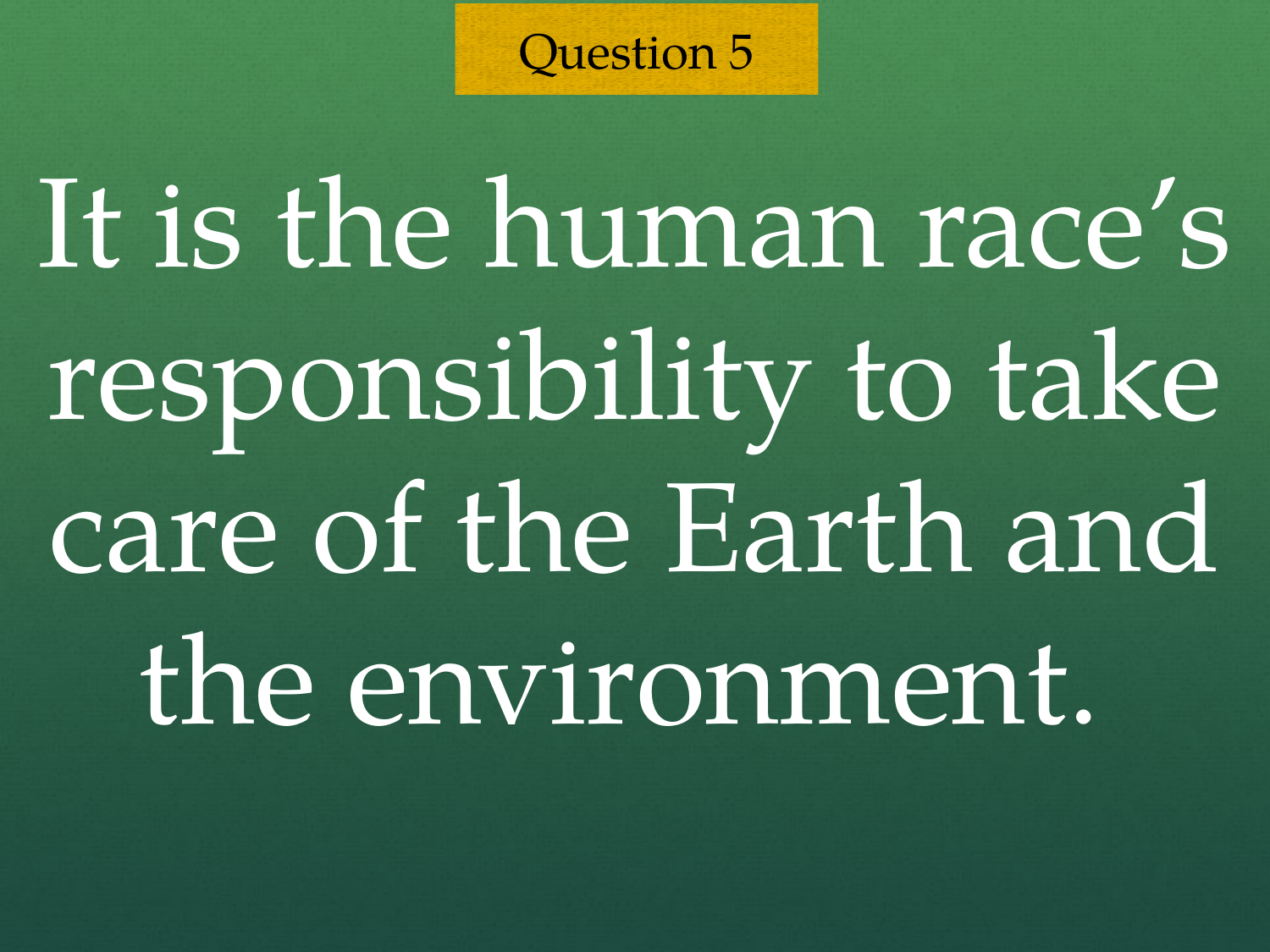

Question 5
It is the human race’s responsibility to take care of the Earth and the environment.